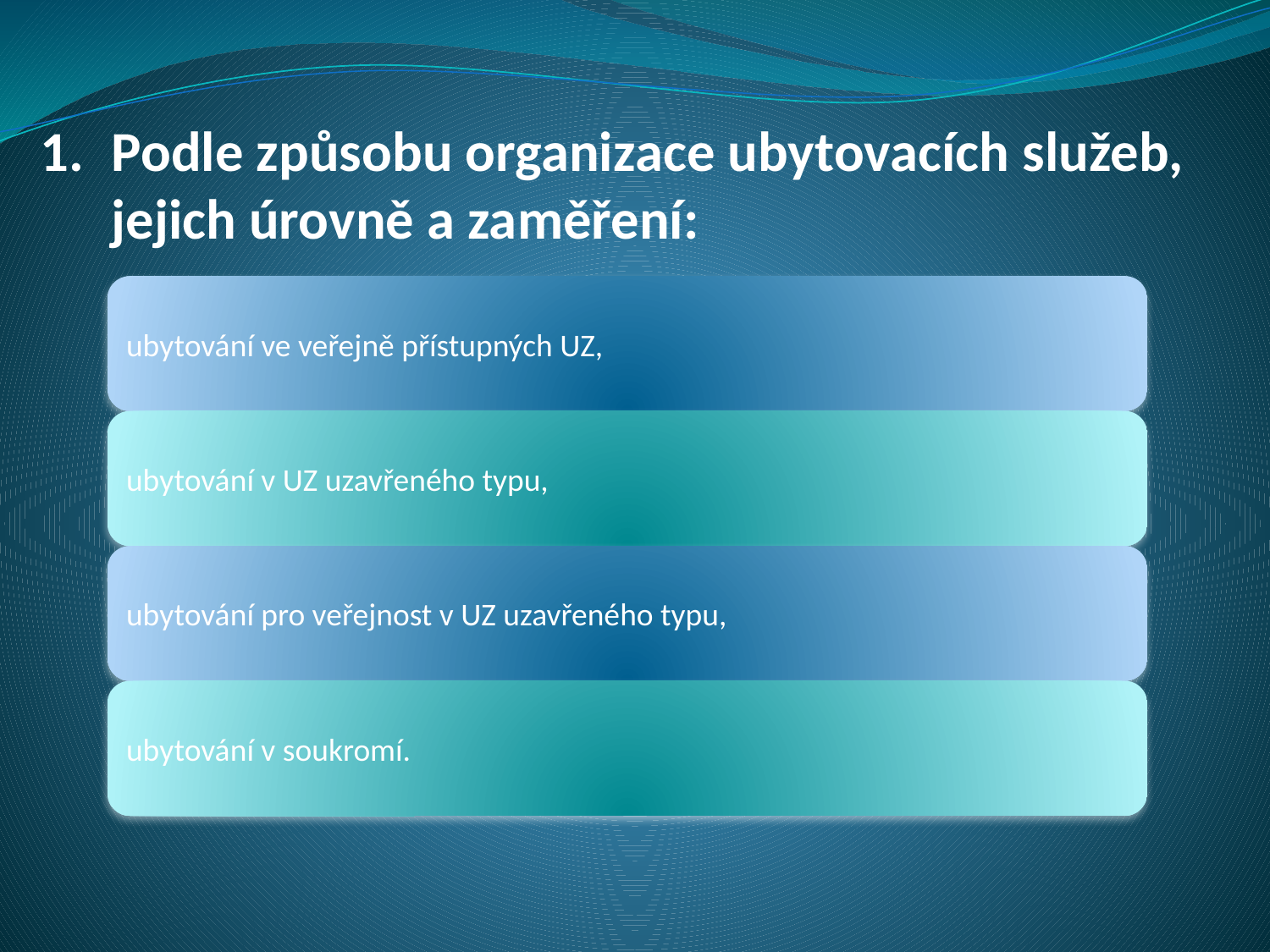

Podle způsobu organizace ubytovacích služeb, jejich úrovně a zaměření:

ubytování ve veřejně přístupných UZ,
ubytování v UZ uzavřeného typu,
ubytování pro veřejnost v UZ uzavřeného typu,
ubytování v soukromí.